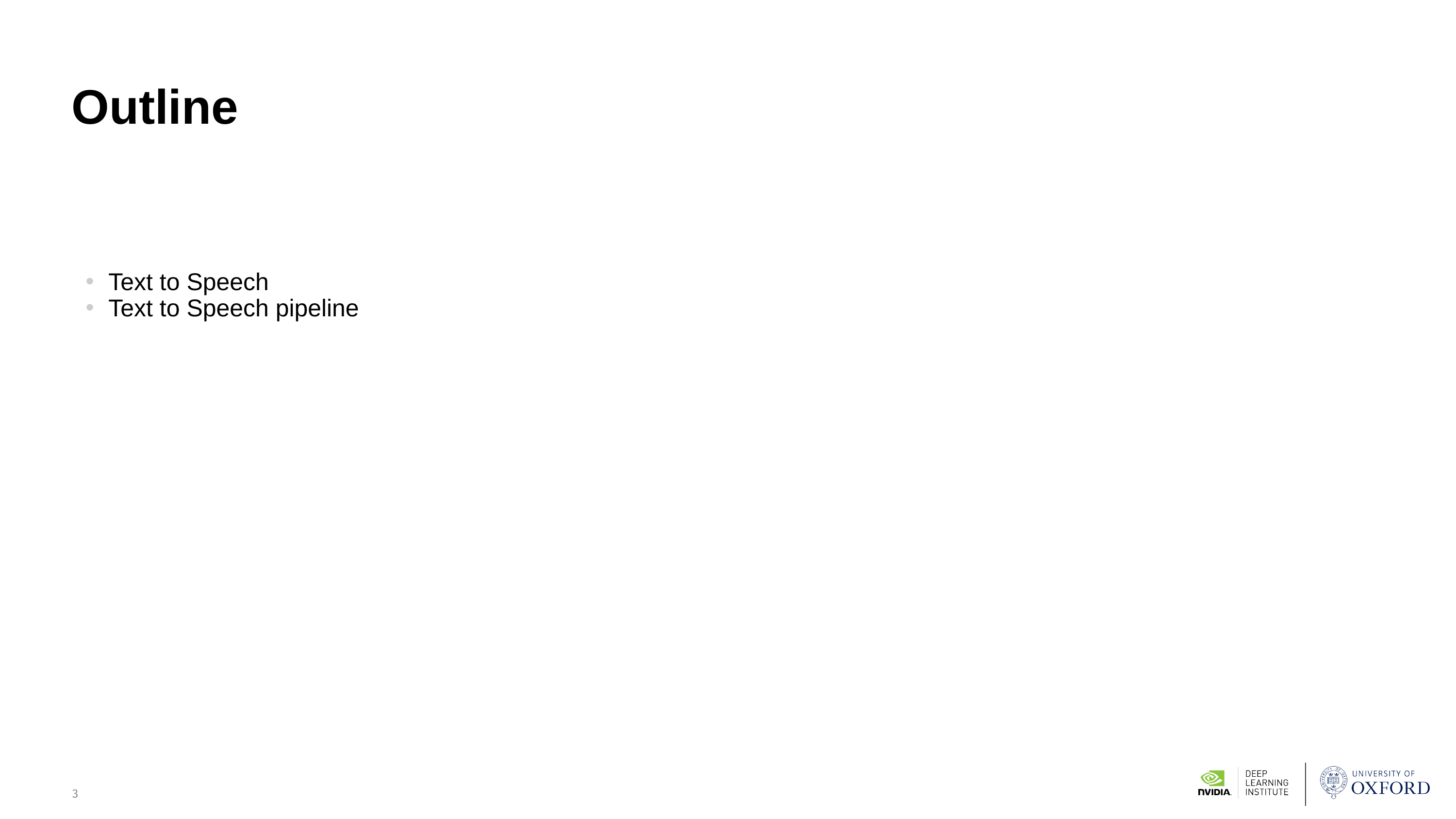

# Outline
Text to Speech
Text to Speech pipeline